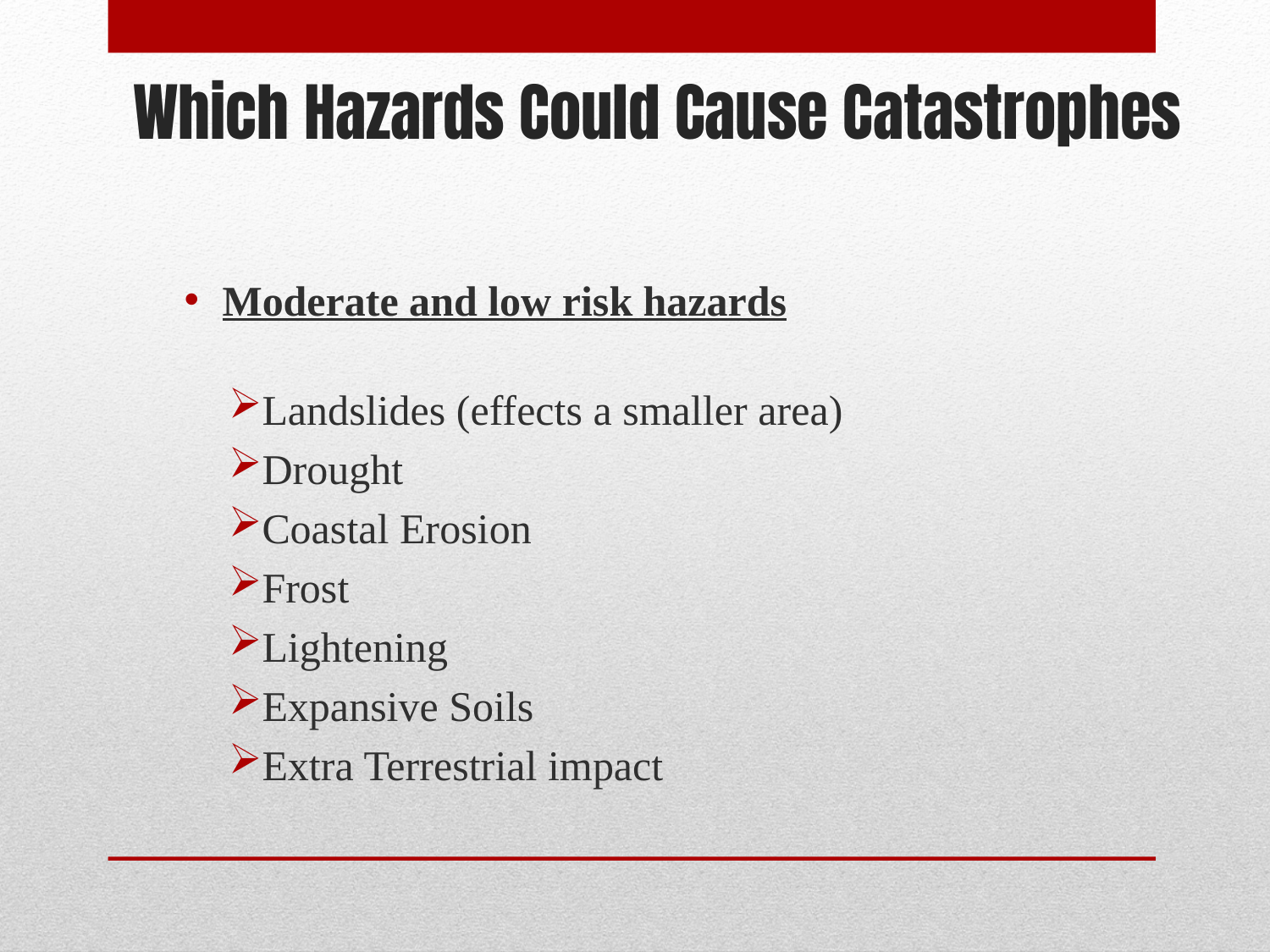

Which Hazards Could Cause Catastrophes
Moderate and low risk hazards

Landslides (effects a smaller area)
Drought
Coastal Erosion
Frost
Lightening
Expansive Soils
Extra Terrestrial impact